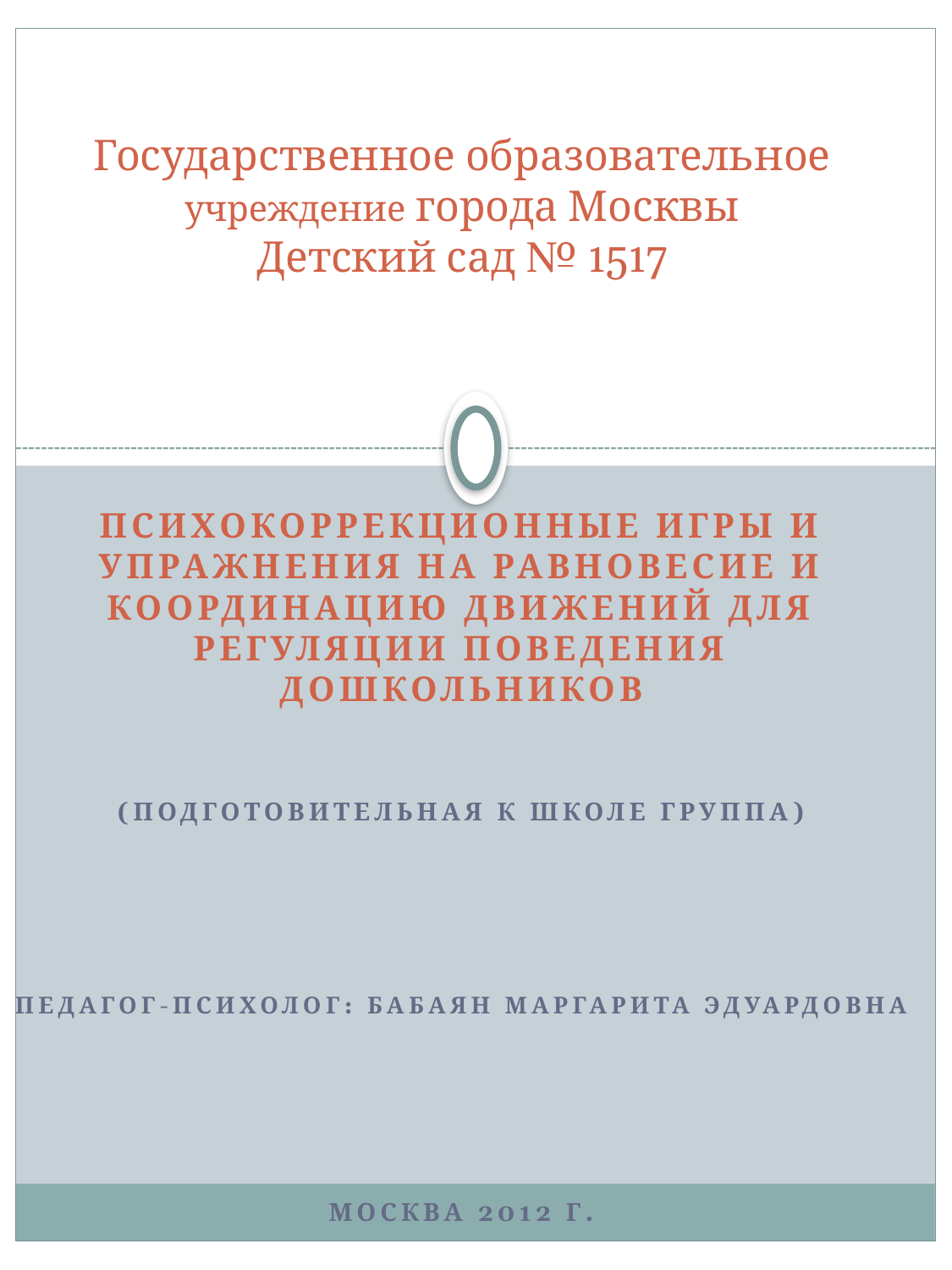

# Государственное образовательное учреждение города Москвы Детский сад № 1517

ПСИХОКОРРЕКЦИОННЫЕ ИГРЫ И УПРАЖНЕНИЯ НА РАВНОВЕСИЕ И КООРДИНАЦИЮ движений ДЛЯ РЕГУЛЯЦИИ ПОВЕДЕНИЯ ДОШКОЛЬНИКОВ

(подготовительная к школе группа)

Педагог-психолог: Бабаян Маргарита Эдуардовна

Москва 2012 Г.